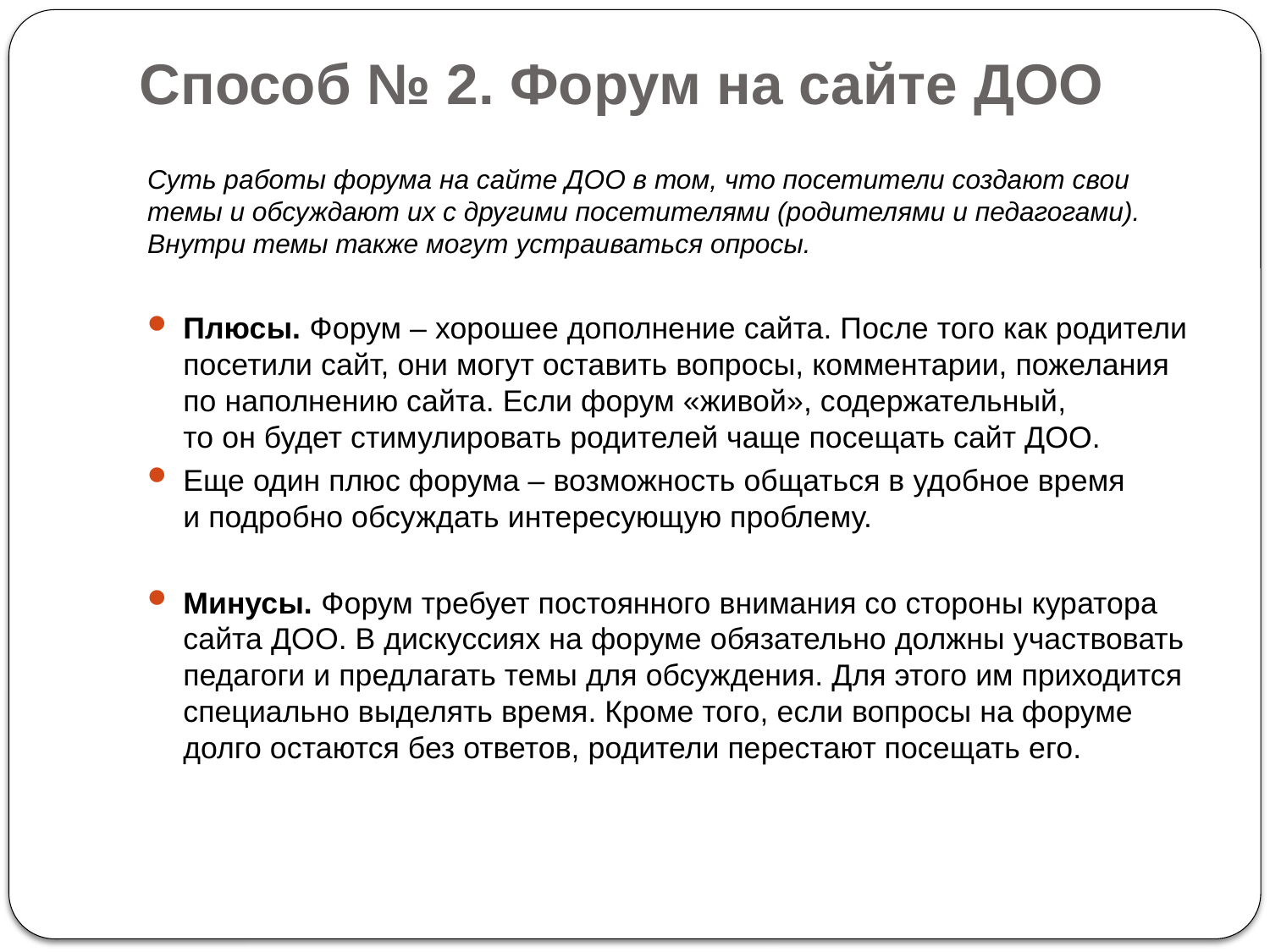

# Способ № 2. Форум на сайте ДОО
Суть работы форума на сайте ДОО в том, что посетители создают свои темы и обсуждают их с другими посетителями (родителями и педагогами). Внутри темы также могут устраиваться опросы.

Плюсы. Форум – хорошее дополнение сайта. После того как родители посетили сайт, они могут оставить вопросы, комментарии, пожелания по наполнению сайта. Если форум «живой», содержательный, то он будет стимулировать родителей чаще посещать сайт ДОО.
Еще один плюс форума – возможность общаться в удобное время и подробно обсуждать интересующую проблему.

Минусы. Форум требует постоянного внимания со стороны куратора сайта ДОО. В дискуссиях на форуме обязательно должны участвовать педагоги и предлагать темы для обсуждения. Для этого им приходится специально выделять время. Кроме того, если вопросы на форуме долго остаются без ответов, родители перестают посещать его.